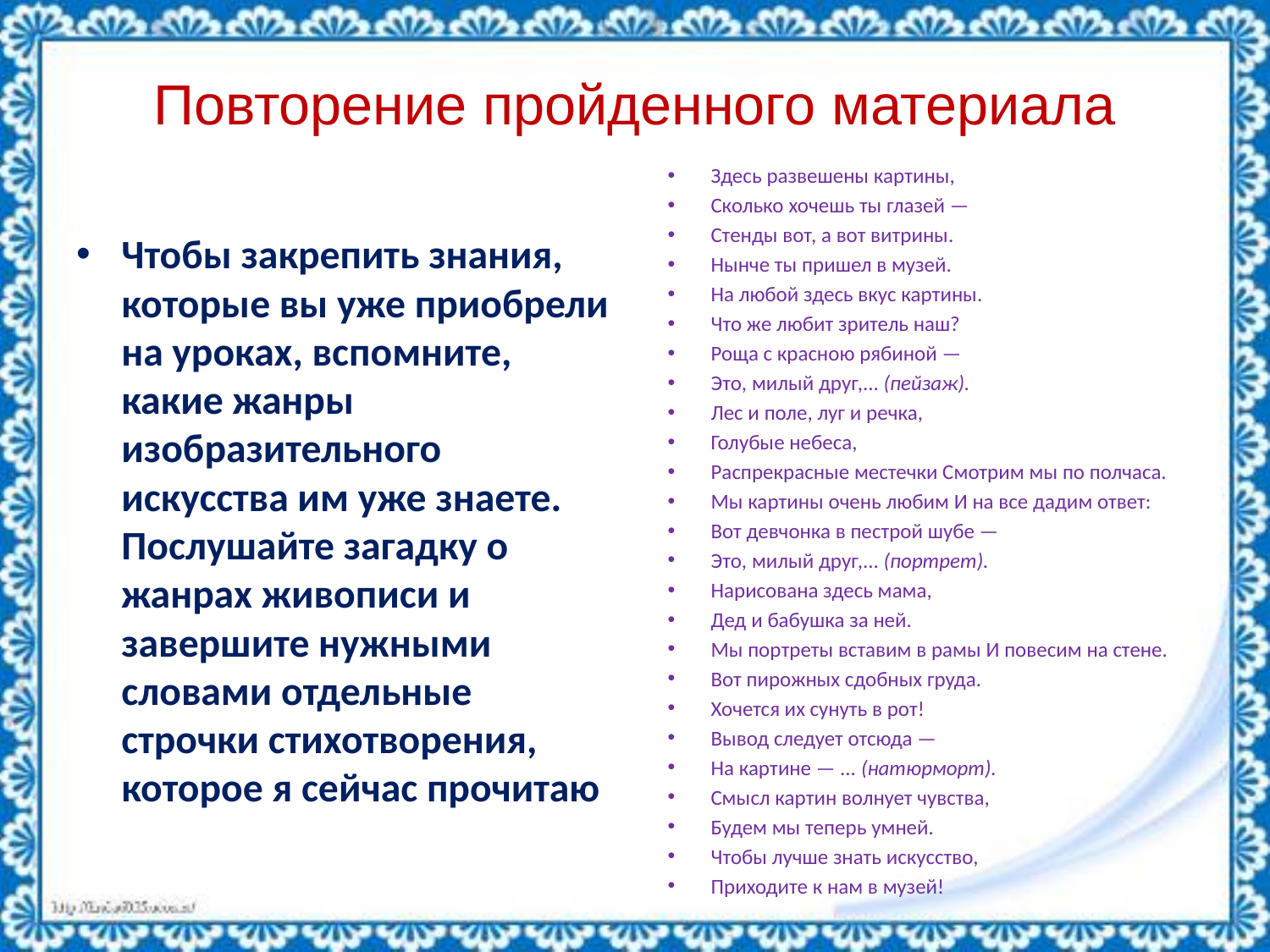

# Повторение пройденного материала
Здесь развешены картины,
Сколько хочешь ты глазей —
Стенды вот, а вот витрины.
Нынче ты пришел в музей.
На любой здесь вкус картины.
Что же любит зритель наш?
Роща с красною рябиной —
Это, милый друг,... (пейзаж).
Лес и поле, луг и речка,
Голубые небеса,
Распрекрасные местечки Смотрим мы по полчаса.
Мы картины очень любим И на все дадим ответ:
Вот девчонка в пестрой шубе —
Это, милый друг,... (портрет).
Нарисована здесь мама,
Дед и бабушка за ней.
Мы портреты вставим в рамы И повесим на стене.
Вот пирожных сдобных груда.
Хочется их сунуть в рот!
Вывод следует отсюда —
На картине — ... (натюрморт).
Смысл картин волнует чувства,
Будем мы теперь умней.
Чтобы лучше знать искусство,
Приходите к нам в музей!

Чтобы закрепить знания, которые вы уже приобрели на уроках, вспомните, какие жанры изобразительного искусства им уже знаете. Послушайте загадку о жанрах живописи и завершите нужными словами отдельные строчки стихотворения, которое я сейчас прочитаю